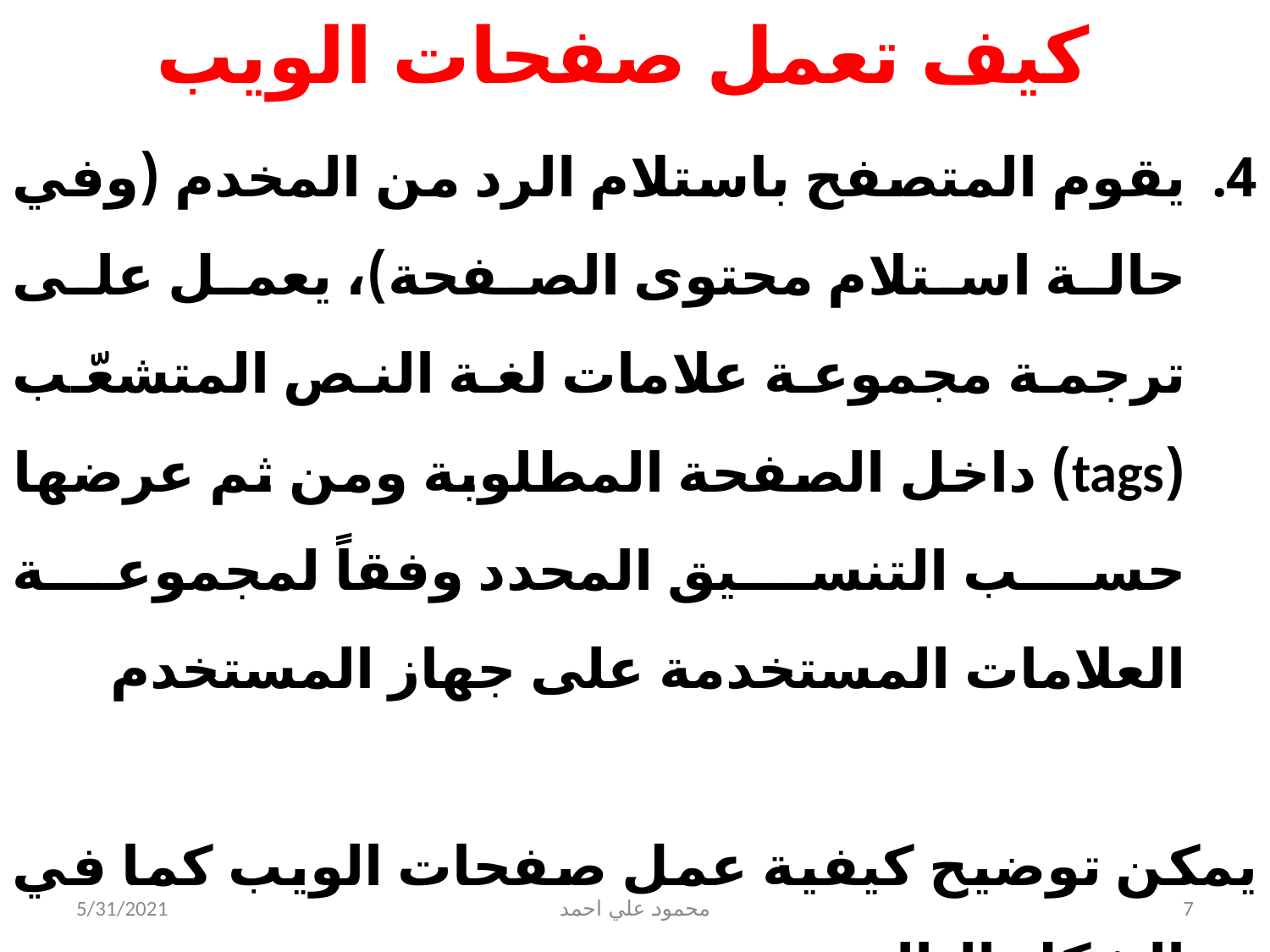

كيف تعمل صفحات الويب
يقوم المتصفح باستلام الرد من المخدم (وفي حالة استلام محتوى الصفحة)، يعمل على ترجمة مجموعة علامات لغة النص المتشعّب (tags) داخل الصفحة المطلوبة ومن ثم عرضها حسب التنسيق المحدد وفقاً لمجموعة العلامات المستخدمة على جهاز المستخدم

يمكن توضيح كيفية عمل صفحات الويب كما في الشكل التالي

5/31/2021
محمود علي احمد
7